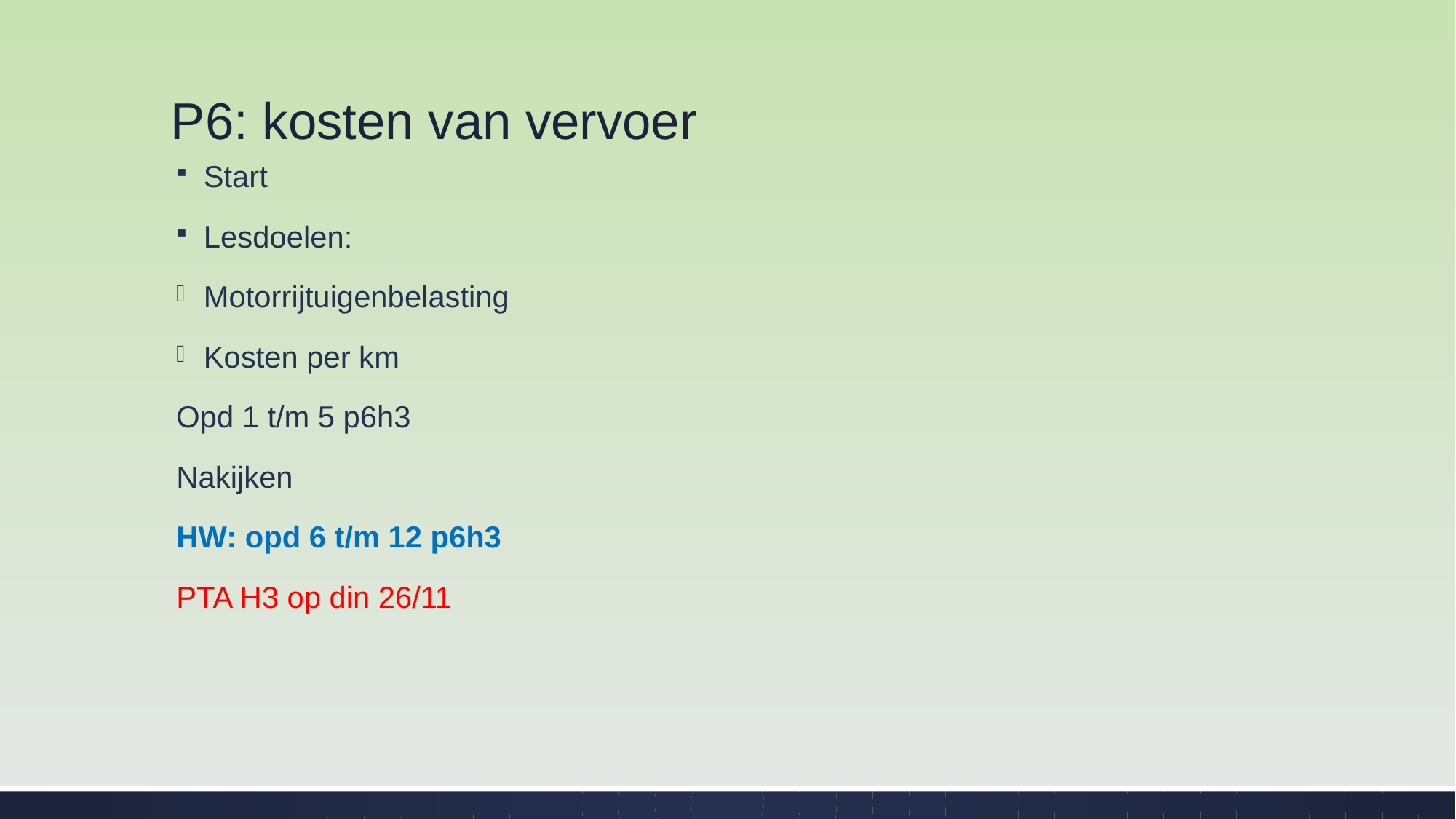

# P6: kosten van vervoer
Start
Lesdoelen:
Motorrijtuigenbelasting
Kosten per km
Opd 1 t/m 5 p6h3
Nakijken
HW: opd 6 t/m 12 p6h3
PTA H3 op din 26/11